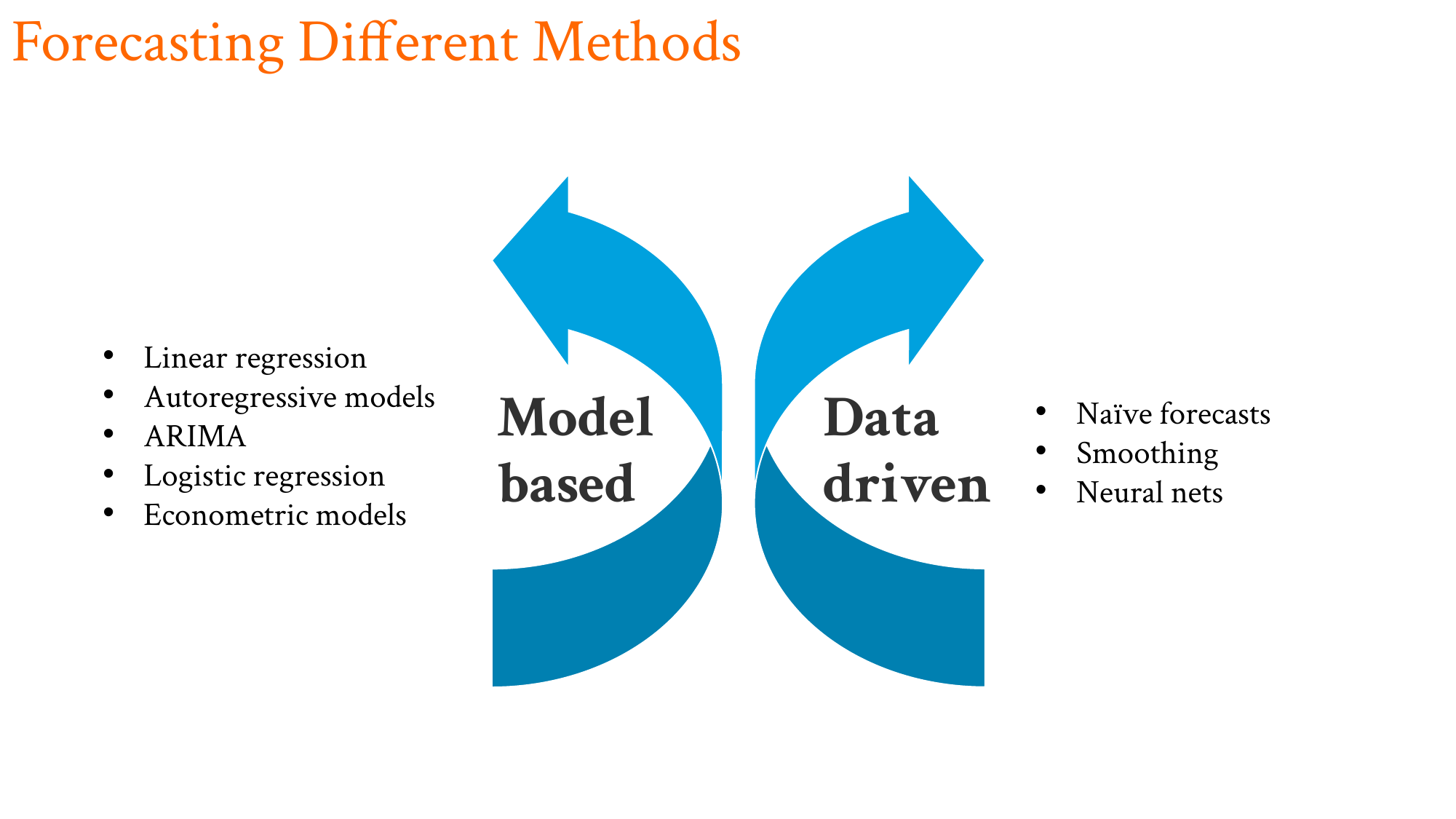

# Forecasting Different Methods

Model based
Data driven
Linear regression
Autoregressive models
ARIMA
Logistic regression
Econometric models

Naïve forecasts
Smoothing
Neural nets